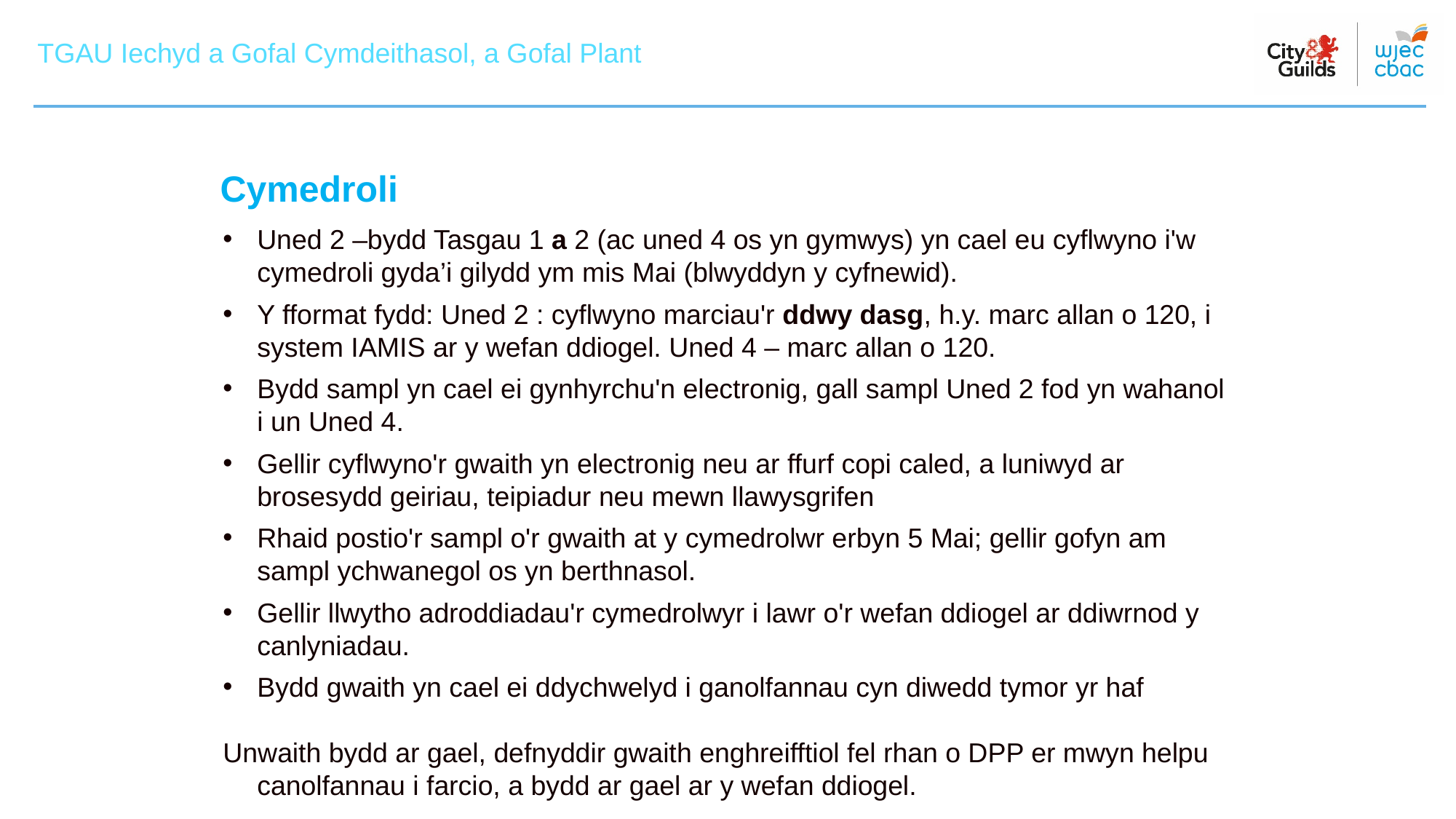

TGAU Iechyd a Gofal Cymdeithasol, a Gofal Plant

TGAU Iechyd a Gofal Cymdeithasol, a Gofal Plant
Cymedroli
Uned 2 –bydd Tasgau 1 a 2 (ac uned 4 os yn gymwys) yn cael eu cyflwyno i'w cymedroli gyda’i gilydd ym mis Mai (blwyddyn y cyfnewid).
Y fformat fydd: Uned 2 : cyflwyno marciau'r ddwy dasg, h.y. marc allan o 120, i system IAMIS ar y wefan ddiogel. Uned 4 – marc allan o 120.
Bydd sampl yn cael ei gynhyrchu'n electronig, gall sampl Uned 2 fod yn wahanol i un Uned 4.
Gellir cyflwyno'r gwaith yn electronig neu ar ffurf copi caled, a luniwyd ar brosesydd geiriau, teipiadur neu mewn llawysgrifen
Rhaid postio'r sampl o'r gwaith at y cymedrolwr erbyn 5 Mai; gellir gofyn am sampl ychwanegol os yn berthnasol.
Gellir llwytho adroddiadau'r cymedrolwyr i lawr o'r wefan ddiogel ar ddiwrnod y canlyniadau.
Bydd gwaith yn cael ei ddychwelyd i ganolfannau cyn diwedd tymor yr haf

Unwaith bydd ar gael, defnyddir gwaith enghreifftiol fel rhan o DPP er mwyn helpu canolfannau i farcio, a bydd ar gael ar y wefan ddiogel.